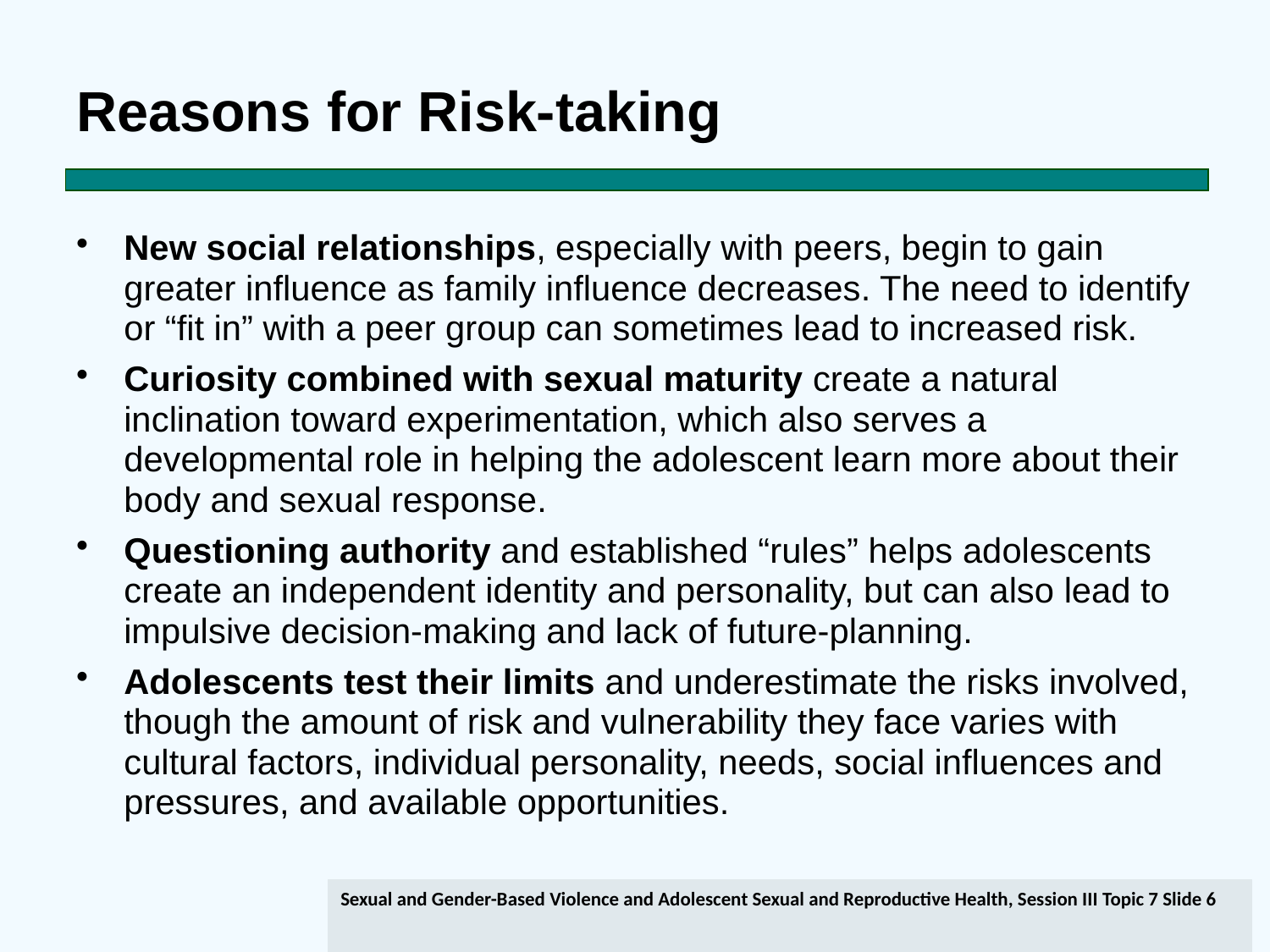

# Reasons for Risk-taking
New social relationships, especially with peers, begin to gain greater influence as family influence decreases. The need to identify or “fit in” with a peer group can sometimes lead to increased risk.
Curiosity combined with sexual maturity create a natural inclination toward experimentation, which also serves a developmental role in helping the adolescent learn more about their body and sexual response.
Questioning authority and established “rules” helps adolescents create an independent identity and personality, but can also lead to impulsive decision-making and lack of future-planning.
Adolescents test their limits and underestimate the risks involved, though the amount of risk and vulnerability they face varies with cultural factors, individual personality, needs, social influences and pressures, and available opportunities.
Sexual and Gender-Based Violence and Adolescent Sexual and Reproductive Health, Session III Topic 7 Slide 6